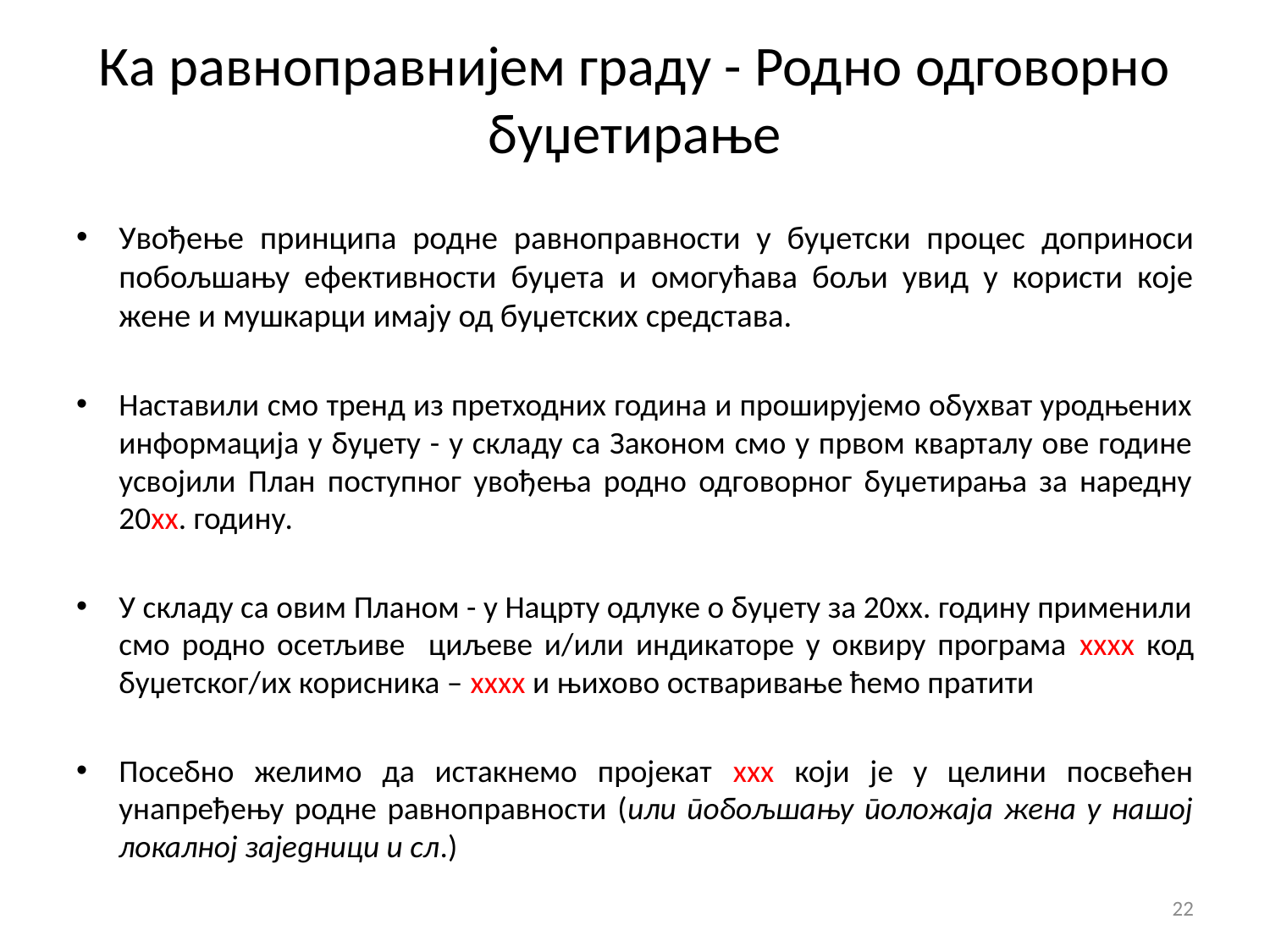

# Ка равноправнијем граду - Родно одговорно буџетирање

Увођење принципа родне равноправности у буџетски процес доприноси побољшању ефективности буџета и омогућава бољи увид у користи које жене и мушкарци имају од буџетских средстава.

Наставили смо тренд из претходних година и проширујемо обухват уродњених информација у буџету - у складу са Законом смо у првом кварталу ове године усвојили План поступног увођења родно одговорног буџетирања за наредну 20хх. годину.

У складу са овим Планом - у Нацрту одлуке о буџету за 20хх. годину применили смо родно осетљиве  циљеве и/или индикаторе у оквиру програма хххх код буџетског/их корисника – хххх и њихово остваривање ћемо пратити

Посебно желимо да истакнемо пројекат ххх који је у целини посвећен унапређењу родне равноправности (или побољшању положаја жена у нашој локалној заједници и сл.)
22